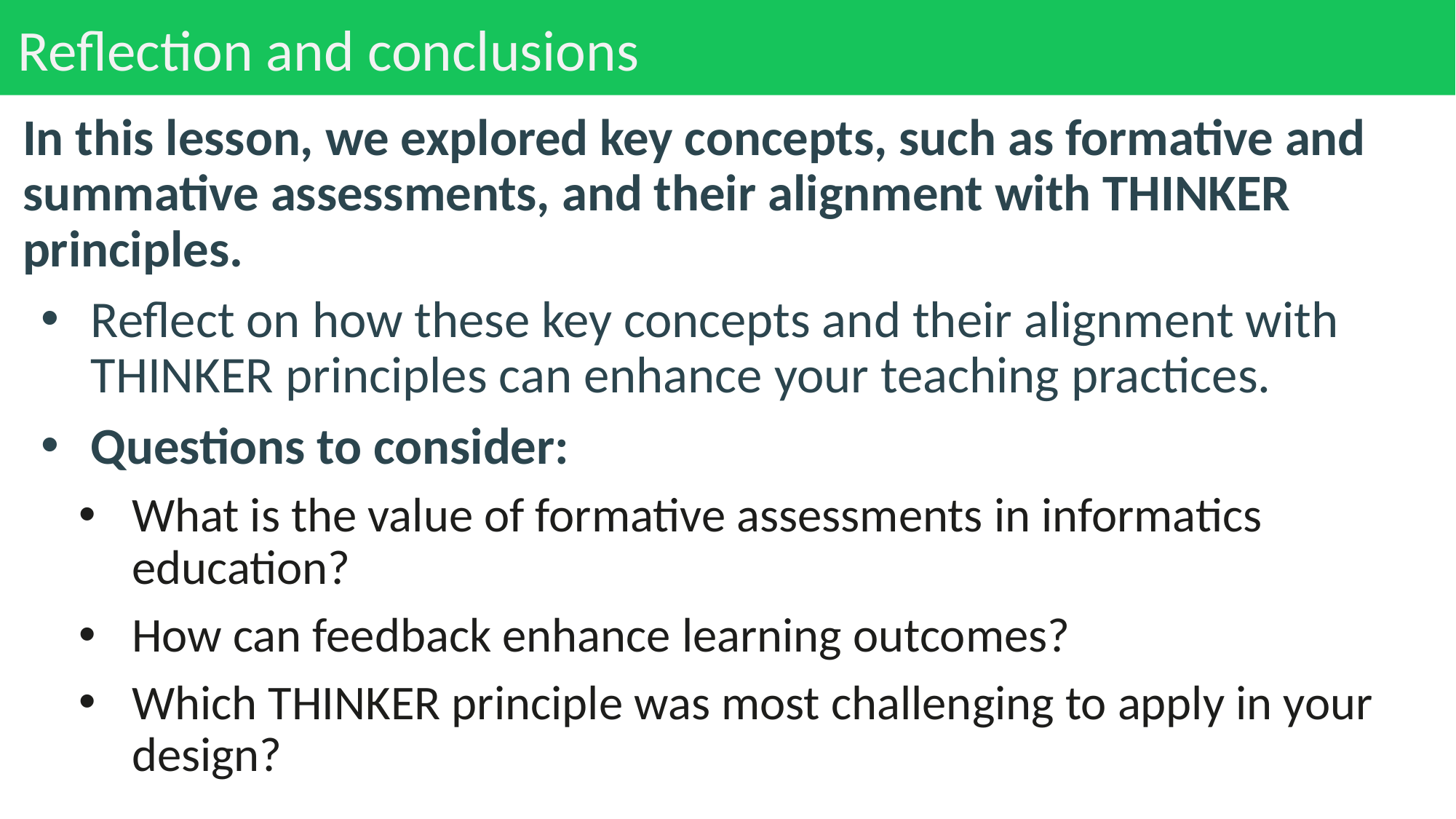

# Reflection and conclusions
In this lesson, we explored key concepts, such as formative and summative assessments, and their alignment with THINKER principles.
Reflect on how these key concepts and their alignment with THINKER principles can enhance your teaching practices.
Questions to consider:
What is the value of formative assessments in informatics education?
How can feedback enhance learning outcomes?
Which THINKER principle was most challenging to apply in your design?